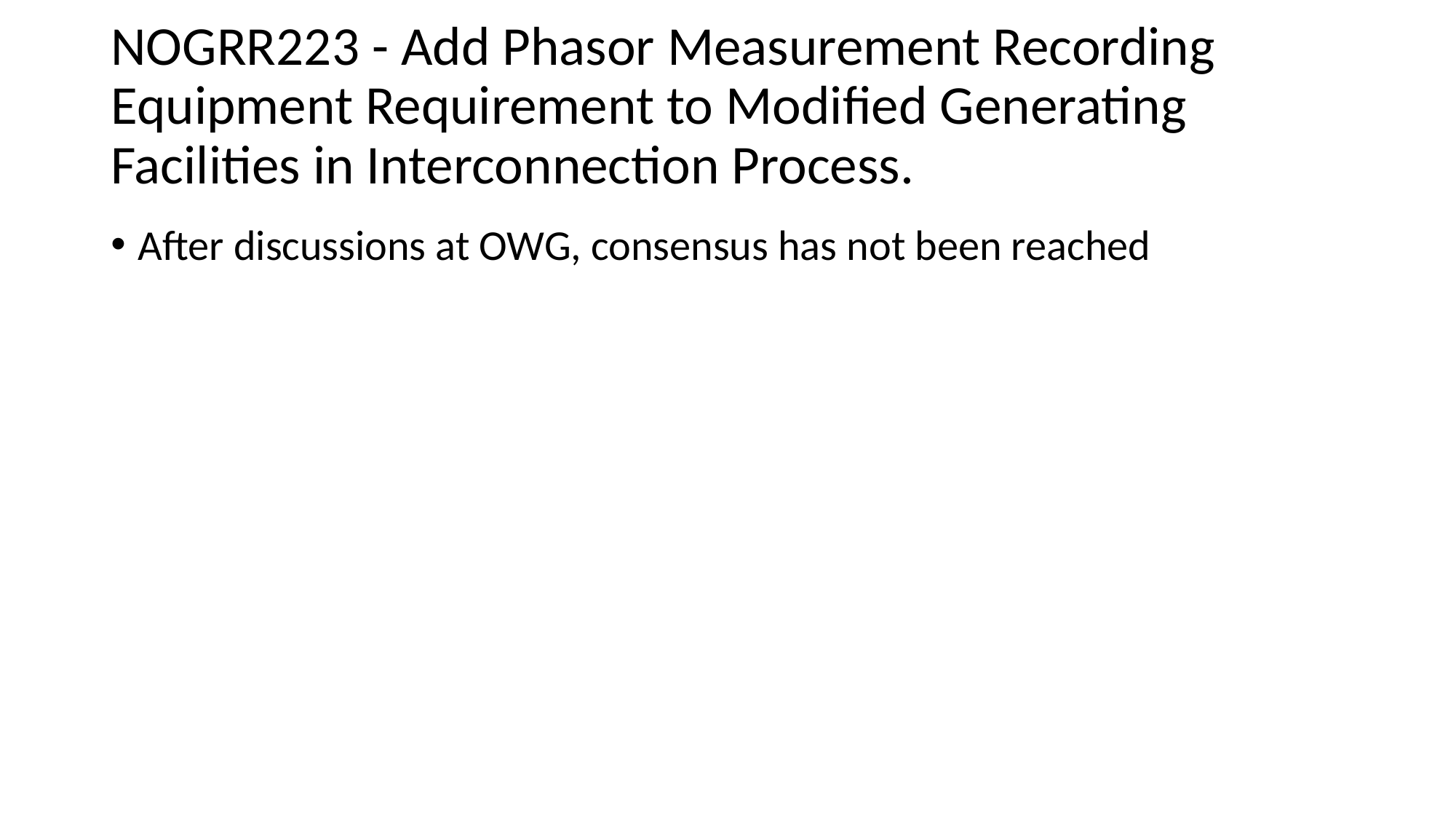

# NOGRR223 - Add Phasor Measurement Recording Equipment Requirement to Modified Generating Facilities in Interconnection Process.
After discussions at OWG, consensus has not been reached